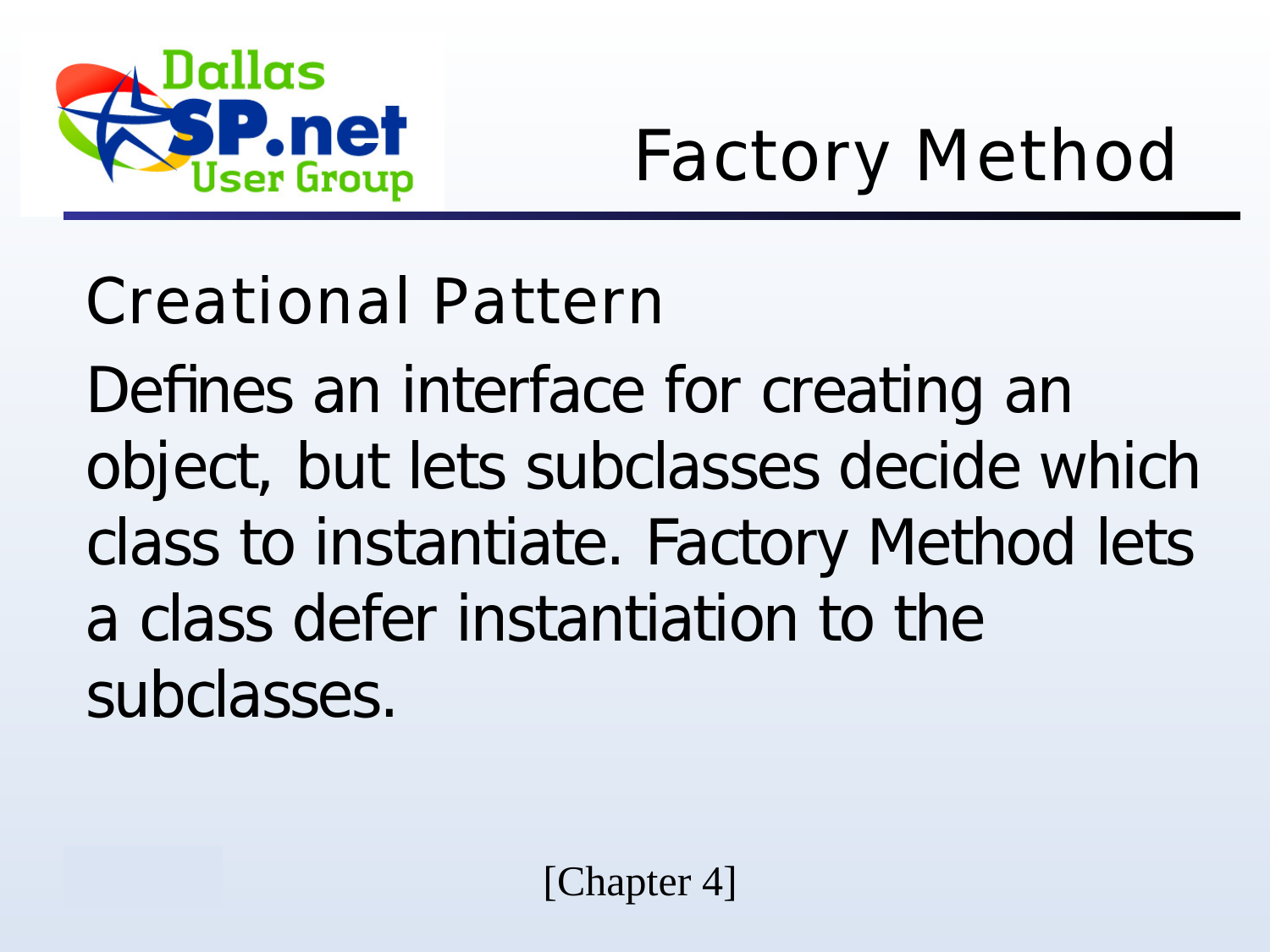

# Factory Method
Creational Pattern
Defines an interface for creating an object, but lets subclasses decide which class to instantiate. Factory Method lets a class defer instantiation to the subclasses.

[Chapter 4]